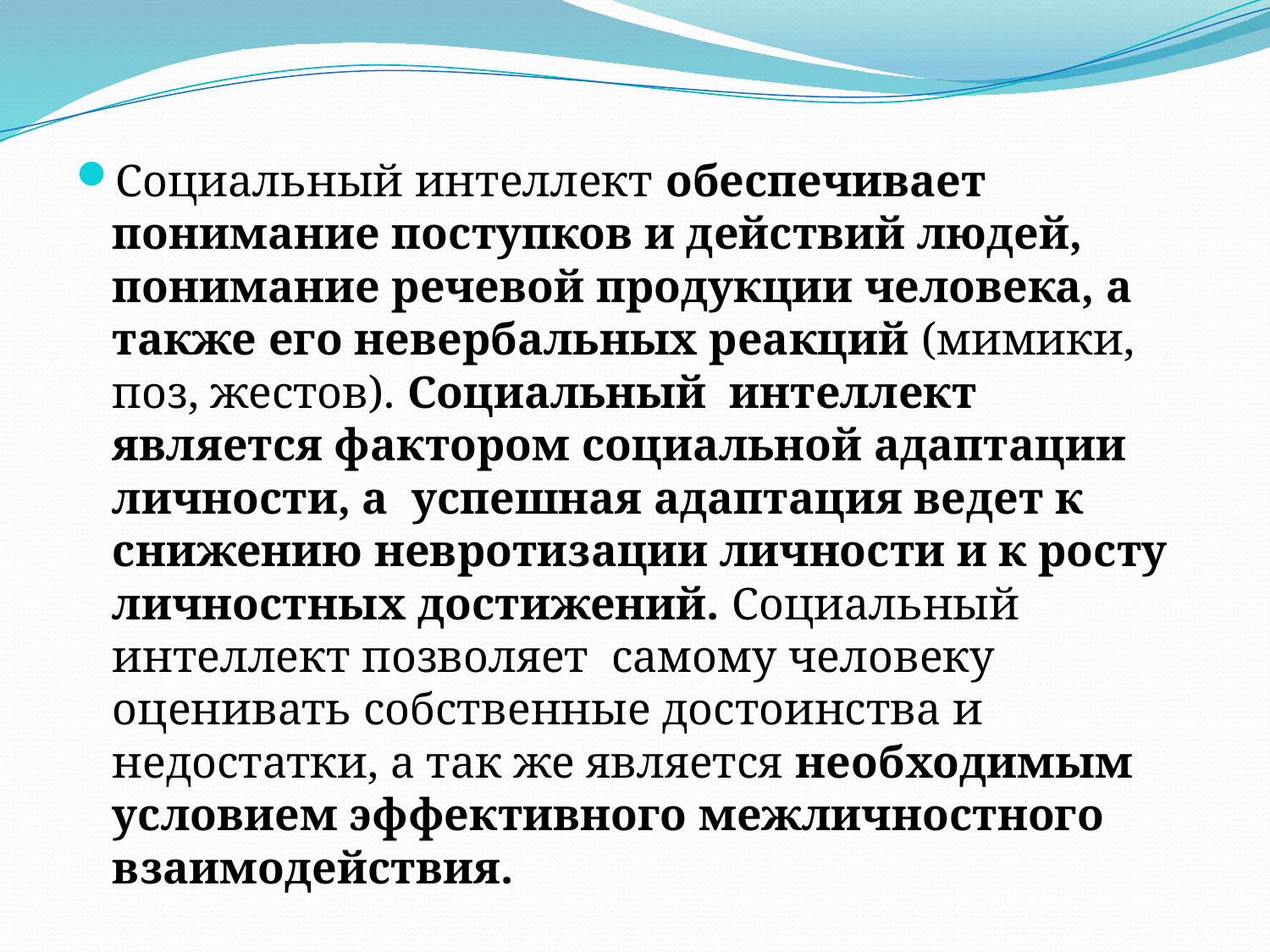

Социальный интеллект обеспечивает понимание поступков и действий людей, понимание речевой продукции человека, а также его невербальных реакций (мимики, поз, жестов). Социальный  интеллект является фактором социальной адаптации личности, а  успешная адаптация ведет к  снижению невротизации личности и к росту личностных достижений. Социальный интеллект позволяет  самому человеку оценивать собственные достоинства и недостатки, а так же является необходимым условием эффективного межличностного взаимодействия.